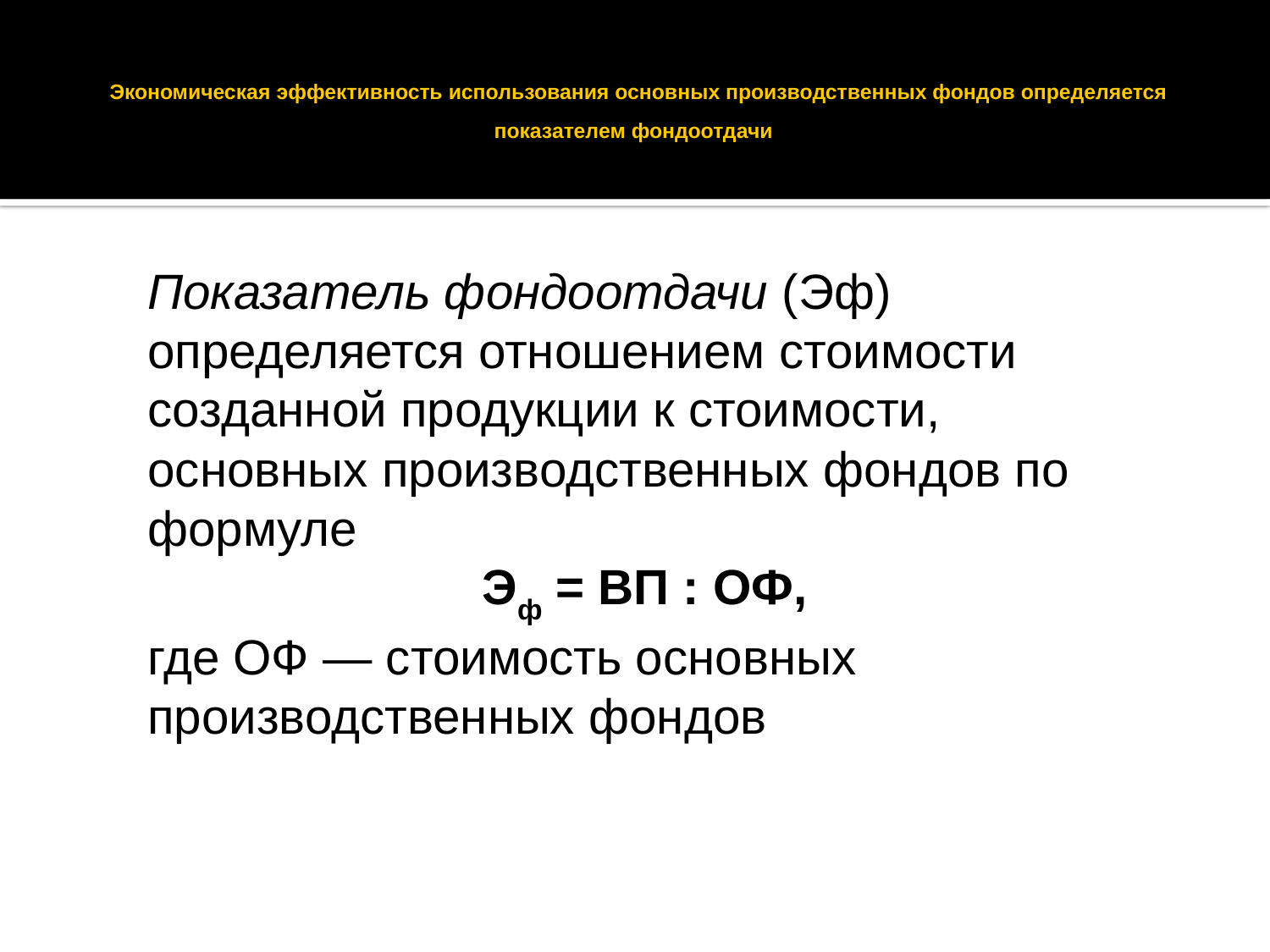

# Экономическая эффективность использования основных производственных фондов определяется показателем фондоотдачи
Показатель фондоотдачи (Эф) определяется отношением стоимости созданной продукции к стоимости, основных производственных фондов по формуле
Эф = ВП : ОФ,
где ОФ — стоимость основных производственных фондов